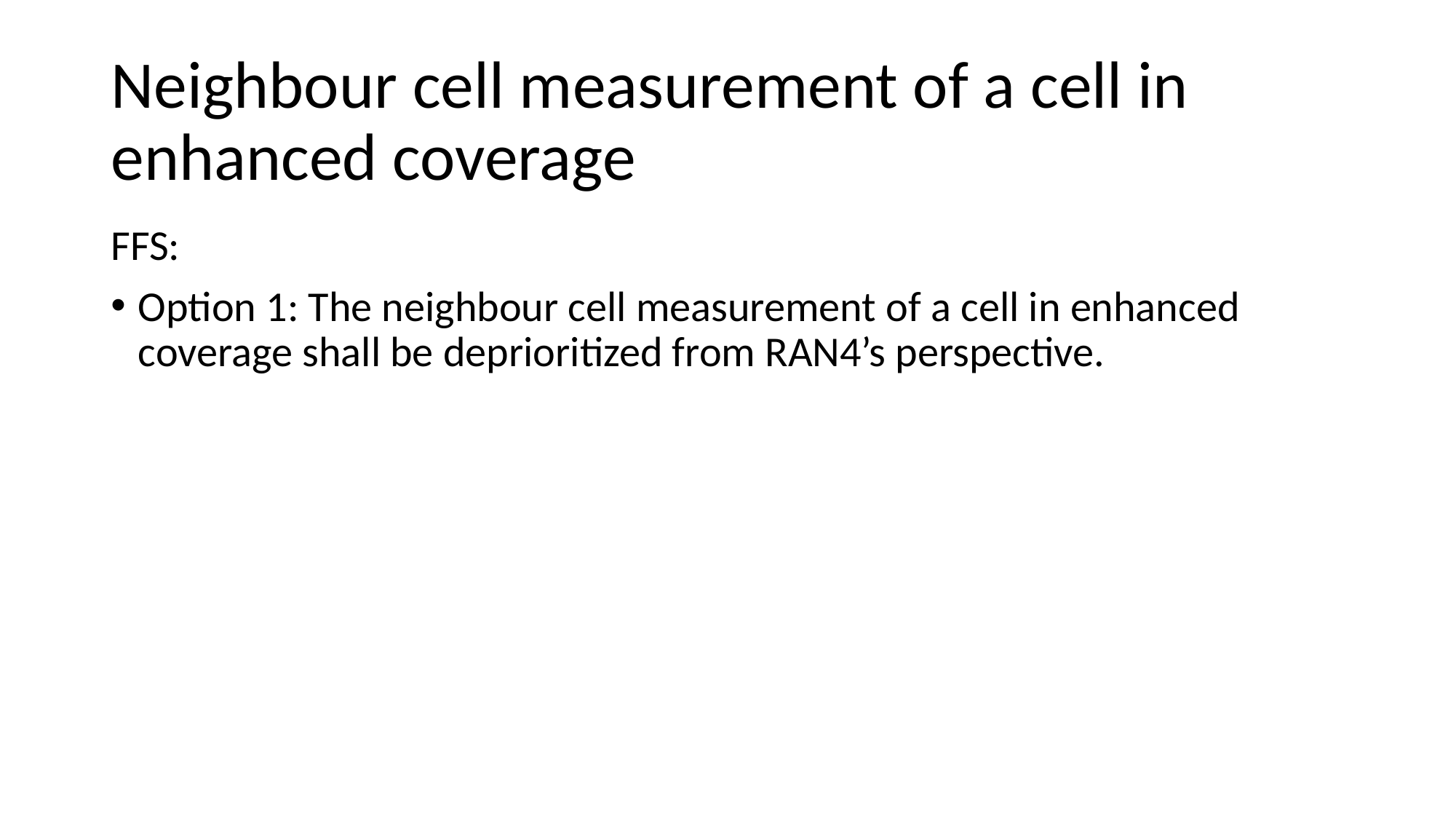

# Neighbour cell measurement of a cell in enhanced coverage
FFS:
Option 1: The neighbour cell measurement of a cell in enhanced coverage shall be deprioritized from RAN4’s perspective.